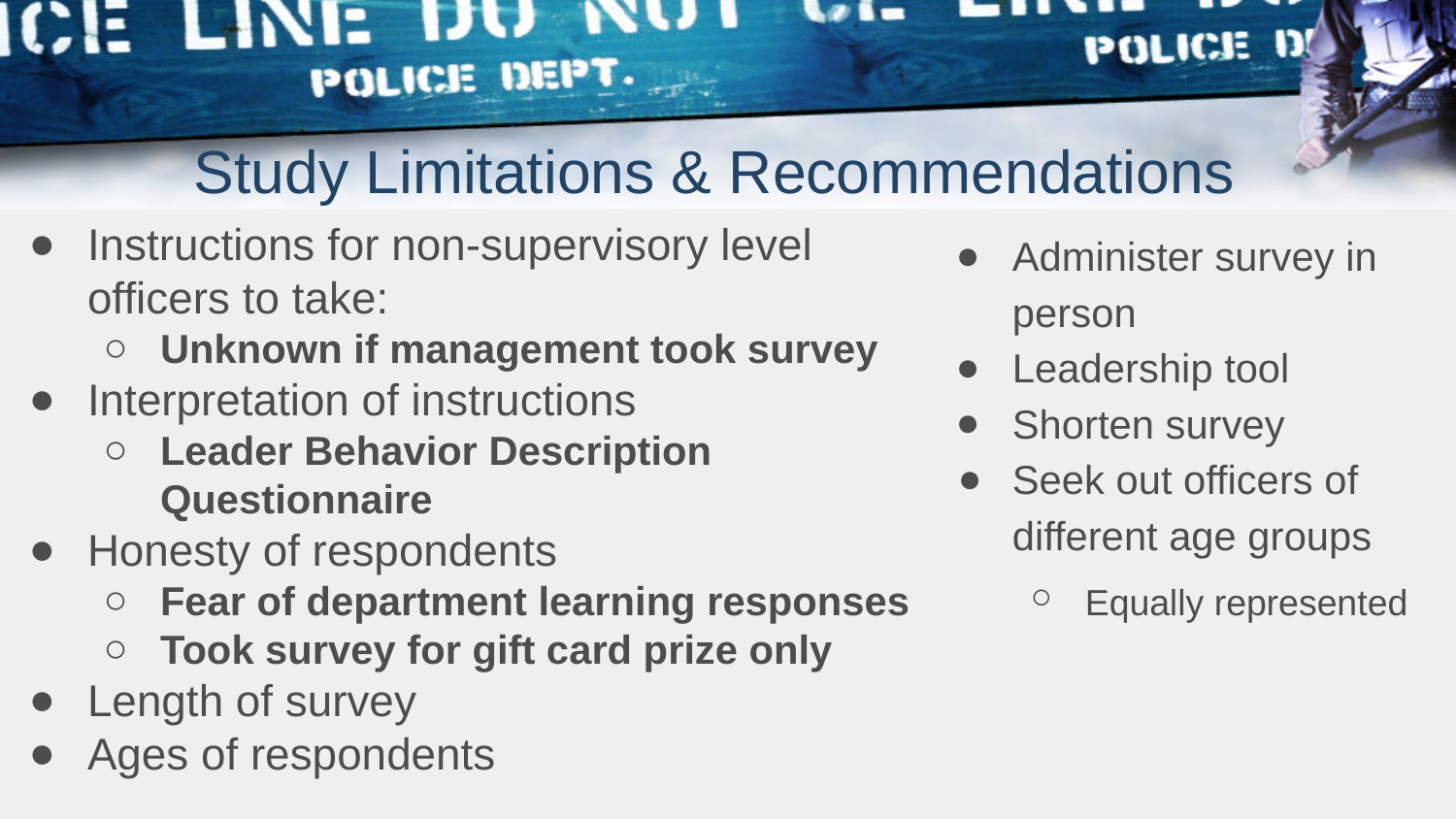

# Study Limitations & Recommendations
Instructions for non-supervisory level officers to take:
Unknown if management took survey
Interpretation of instructions
Leader Behavior Description Questionnaire
Honesty of respondents
Fear of department learning responses
Took survey for gift card prize only
Length of survey
Ages of respondents
Administer survey in person
Leadership tool
Shorten survey
Seek out officers of different age groups
Equally represented